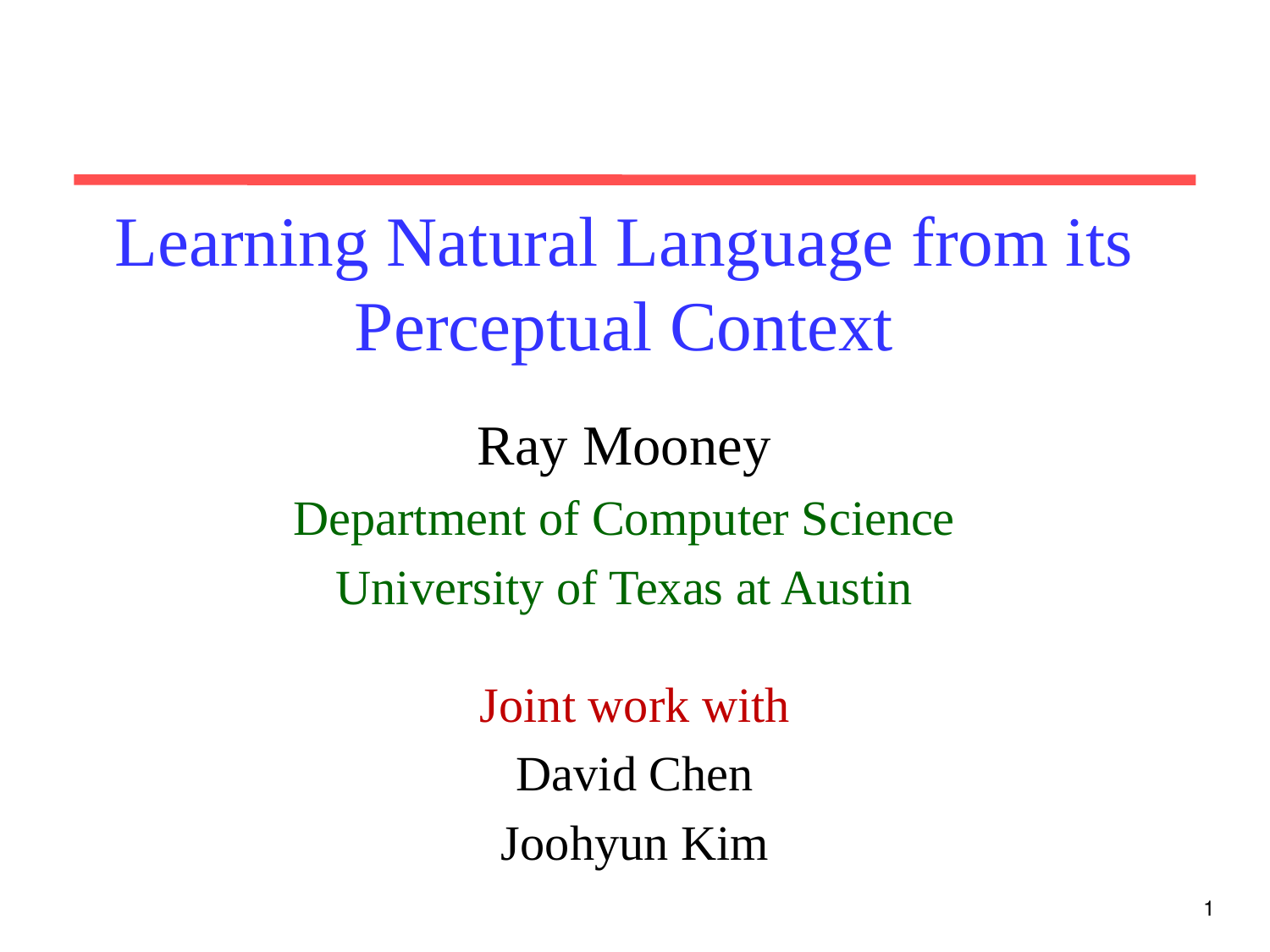

# Learning Natural Language from its Perceptual Context
Ray Mooney
Department of Computer Science
University of Texas at Austin

Joint work with
David Chen
Joohyun Kim

1